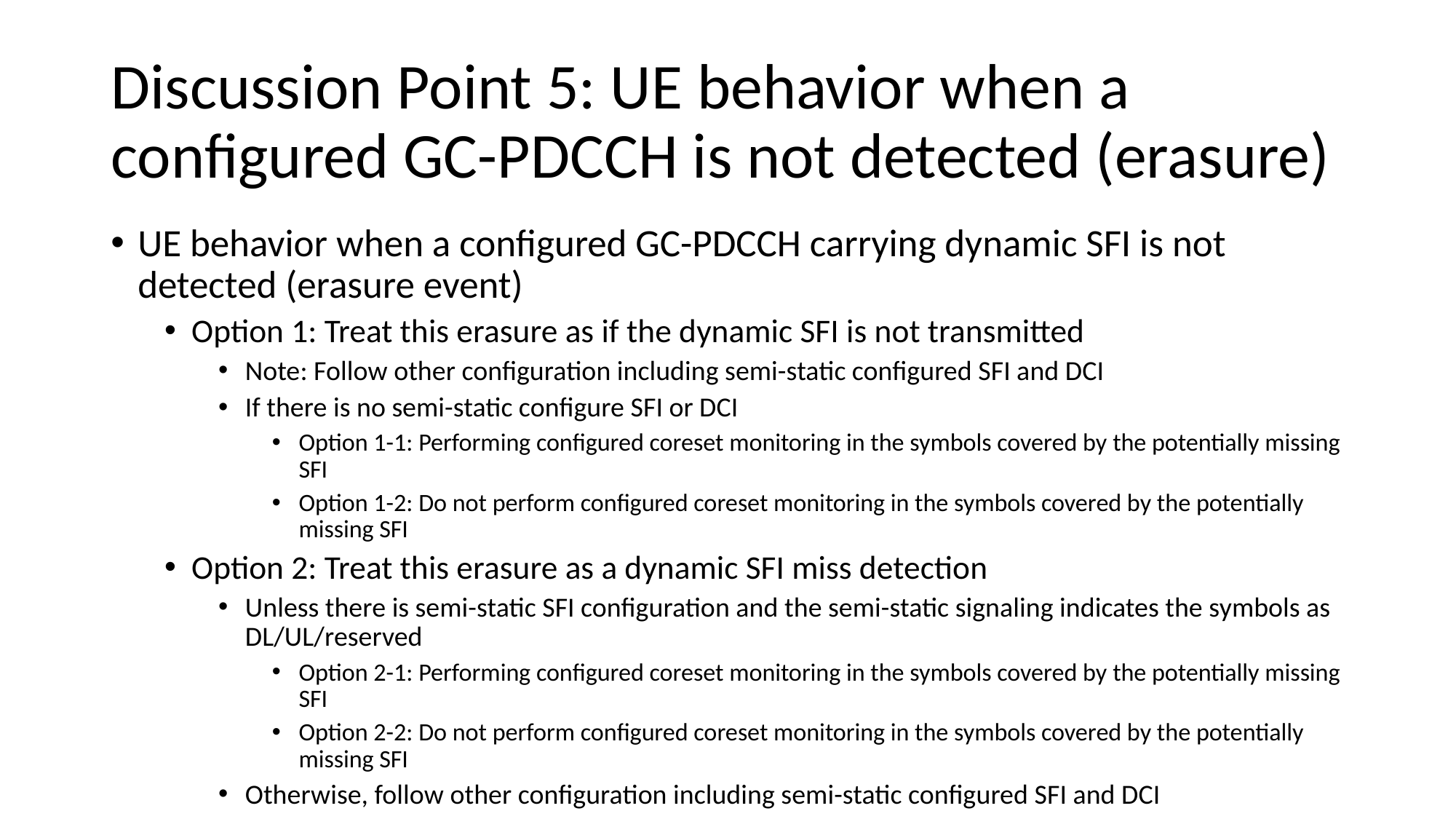

# Discussion Point 5: UE behavior when a configured GC-PDCCH is not detected (erasure)
UE behavior when a configured GC-PDCCH carrying dynamic SFI is not detected (erasure event)
Option 1: Treat this erasure as if the dynamic SFI is not transmitted
Note: Follow other configuration including semi-static configured SFI and DCI
If there is no semi-static configure SFI or DCI
Option 1-1: Performing configured coreset monitoring in the symbols covered by the potentially missing SFI
Option 1-2: Do not perform configured coreset monitoring in the symbols covered by the potentially missing SFI
Option 2: Treat this erasure as a dynamic SFI miss detection
Unless there is semi-static SFI configuration and the semi-static signaling indicates the symbols as DL/UL/reserved
Option 2-1: Performing configured coreset monitoring in the symbols covered by the potentially missing SFI
Option 2-2: Do not perform configured coreset monitoring in the symbols covered by the potentially missing SFI
Otherwise, follow other configuration including semi-static configured SFI and DCI